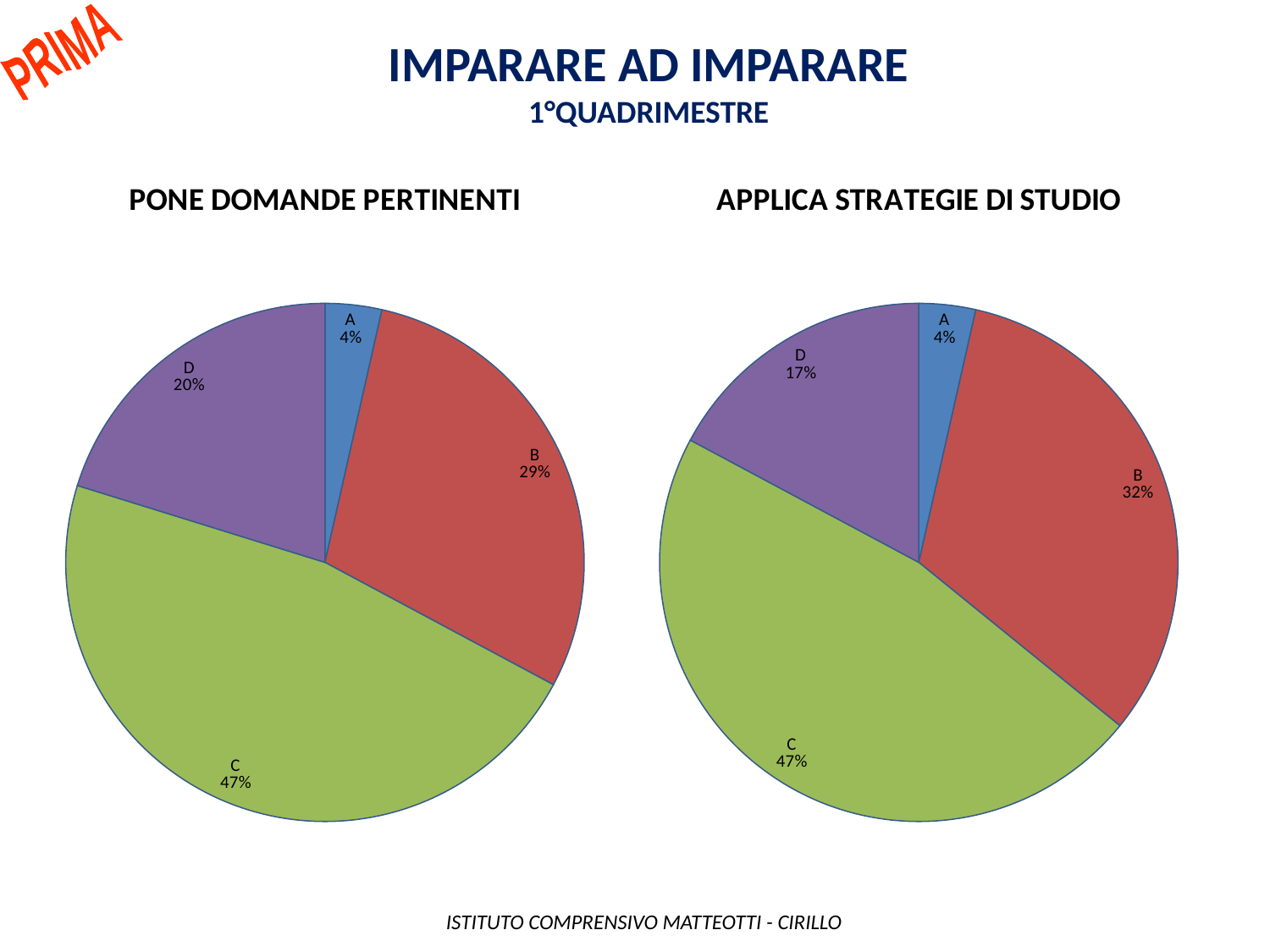

PRIMA
Imparare ad imparare
1°QUADRIMESTRE

### Chart: PONE DOMANDE PERTINENTI

| Category |  |
|---|---|
| A | 7.0 |
| B | 58.0 |
| C | 93.0 |
| D | 40.0 |

### Chart: APPLICA STRATEGIE DI STUDIO

| Category |  |
|---|---|
| A | 7.0 |
| B | 64.0 |
| C | 93.0 |
| D | 34.0 |
 ISTITUTO COMPRENSIVO MATTEOTTI - CIRILLO